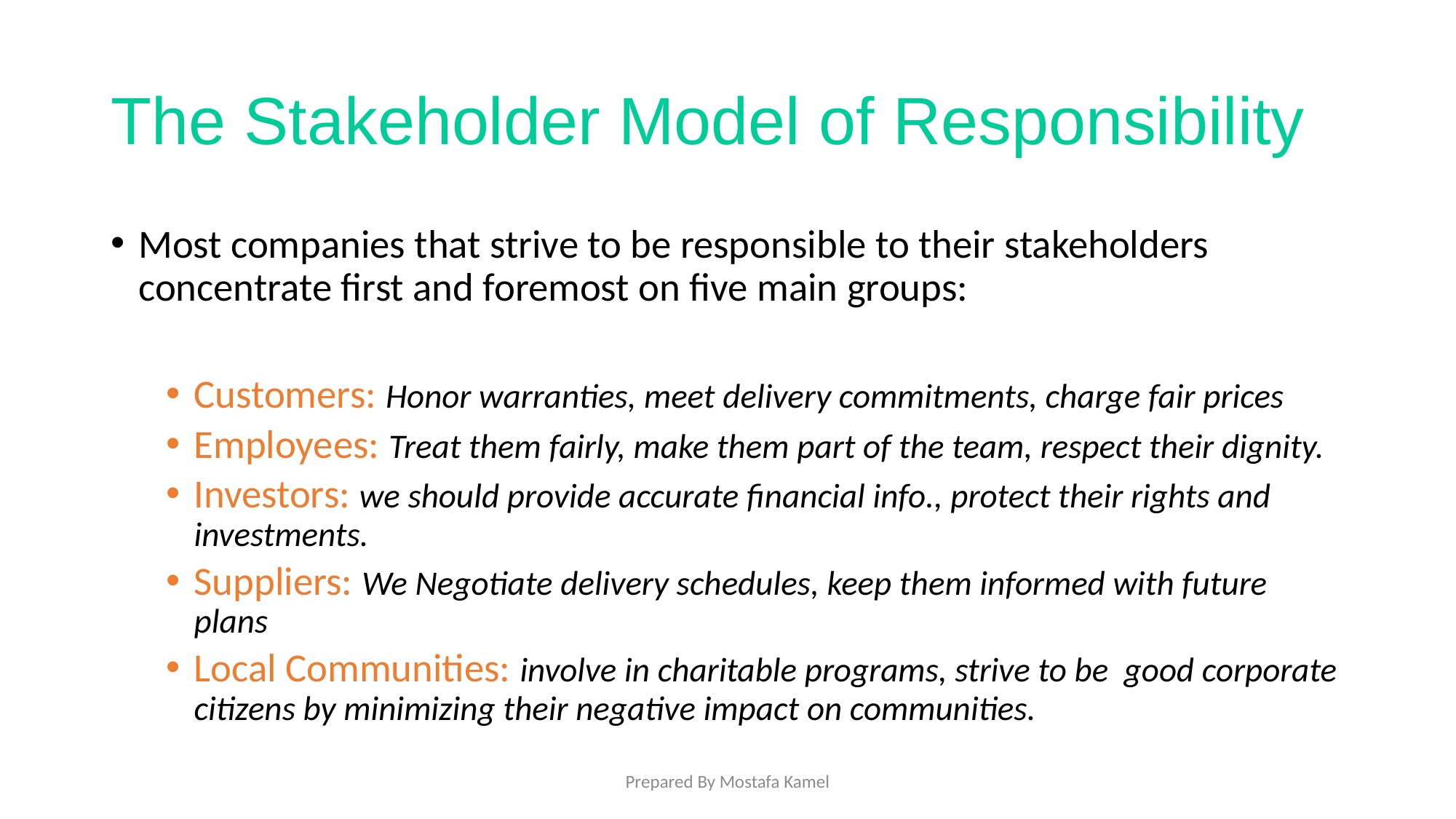

# The Stakeholder Model of Responsibility
Most companies that strive to be responsible to their stakeholders concentrate first and foremost on five main groups:

Customers: Honor warranties, meet delivery commitments, charge fair prices
Employees: Treat them fairly, make them part of the team, respect their dignity.
Investors: we should provide accurate financial info., protect their rights and investments.
Suppliers: We Negotiate delivery schedules, keep them informed with future plans
Local Communities: involve in charitable programs, strive to be  good corporate citizens by minimizing their negative impact on communities.

Prepared By Mostafa Kamel